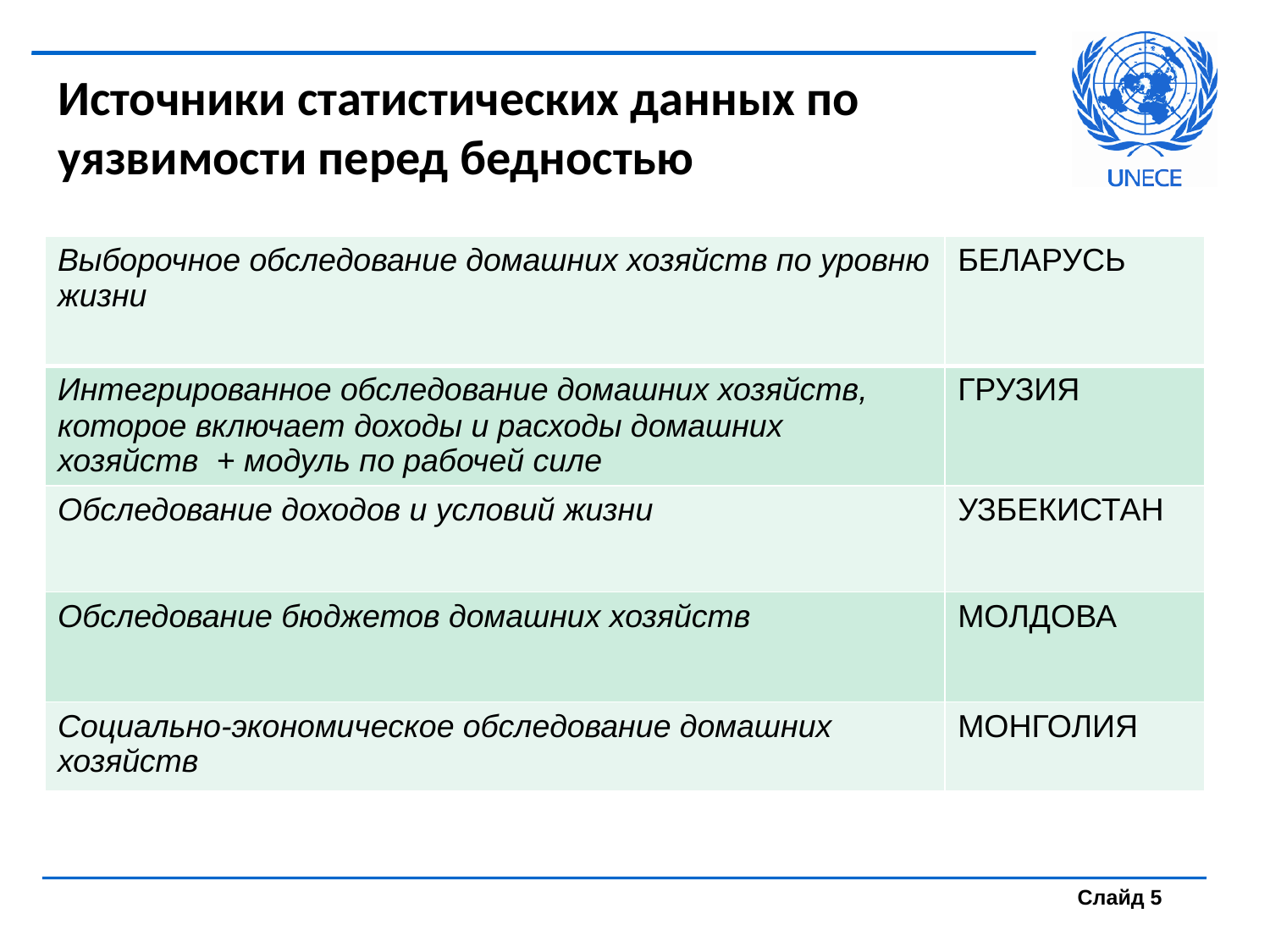

# Источники статистических данных по уязвимости перед бедностью
| Выборочное обследование домашних хозяйств по уровню жизни | БЕЛАРУСЬ |
| --- | --- |
| Интегрированное обследование домашних хозяйств, которое включает доходы и расходы домашних хозяйств + модуль по рабочей силе | ГРУЗИЯ |
| Обследование доходов и условий жизни | УЗБЕКИСТАН |
| Обследование бюджетов домашних хозяйств | МОЛДОВА |
| Социально-экономическое обследование домашних хозяйств | МОНГОЛИЯ |